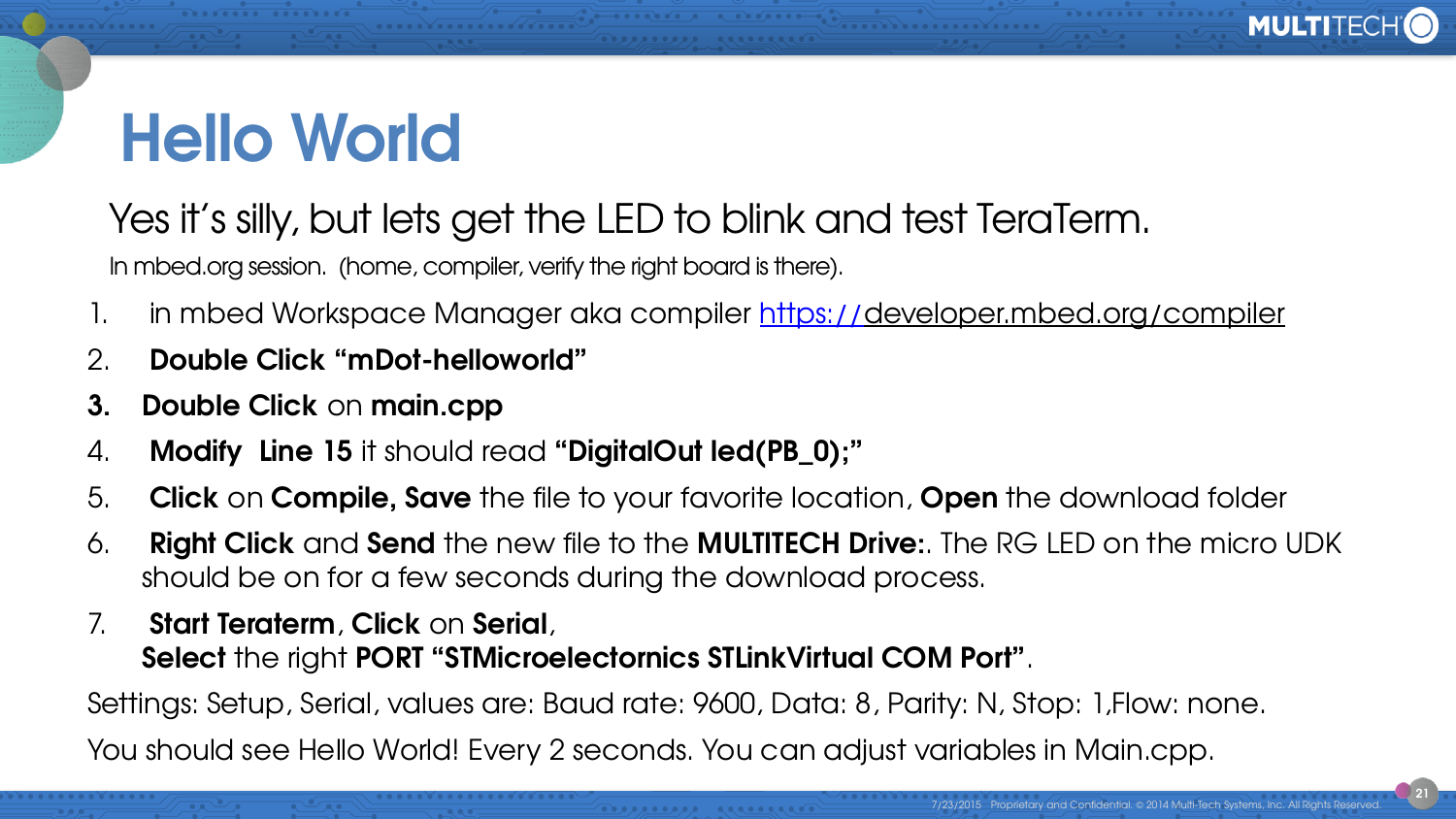

# Hello World
Yes it’s silly, but lets get the LED to blink and test TeraTerm.
In mbed.org session.  (home, compiler, verify the right board is there).
 in mbed Workspace Manager aka compiler https://developer.mbed.org/compiler
 Double Click “mDot-helloworld”
Double Click on main.cpp
 Modify  Line 15 it should read “DigitalOut led(PB_0);”
 Click on Compile, Save the file to your favorite location, Open the download folder
 Right Click and Send the new file to the MULTITECH Drive:. The RG LED on the micro UDK should be on for a few seconds during the download process.
 Start Teraterm, Click on Serial,
Select the right PORT “STMicroelectornics STLinkVirtual COM Port”.
Settings: Setup, Serial, values are: Baud rate: 9600, Data: 8, Parity: N, Stop: 1,Flow: none.
You should see Hello World! Every 2 seconds. You can adjust variables in Main.cpp.
21
7/23/2015
Proprietary and Confidential. © 2014 Multi-Tech Systems, Inc. All Rights Reserved.